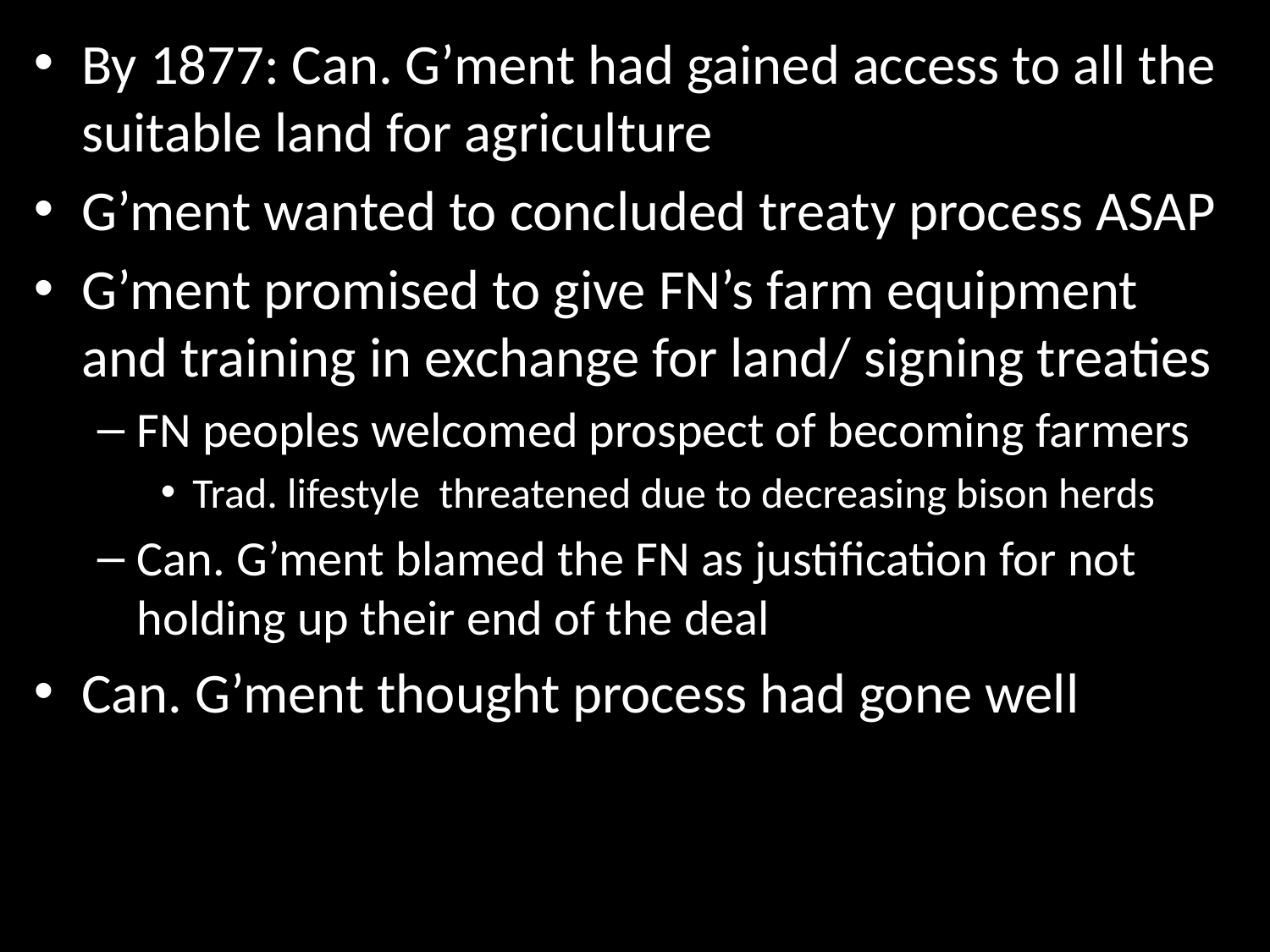

By 1877: Can. G’ment had gained access to all the suitable land for agriculture
G’ment wanted to concluded treaty process ASAP
G’ment promised to give FN’s farm equipment and training in exchange for land/ signing treaties
FN peoples welcomed prospect of becoming farmers
Trad. lifestyle  threatened due to decreasing bison herds
Can. G’ment blamed the FN as justification for not holding up their end of the deal
Can. G’ment thought process had gone well